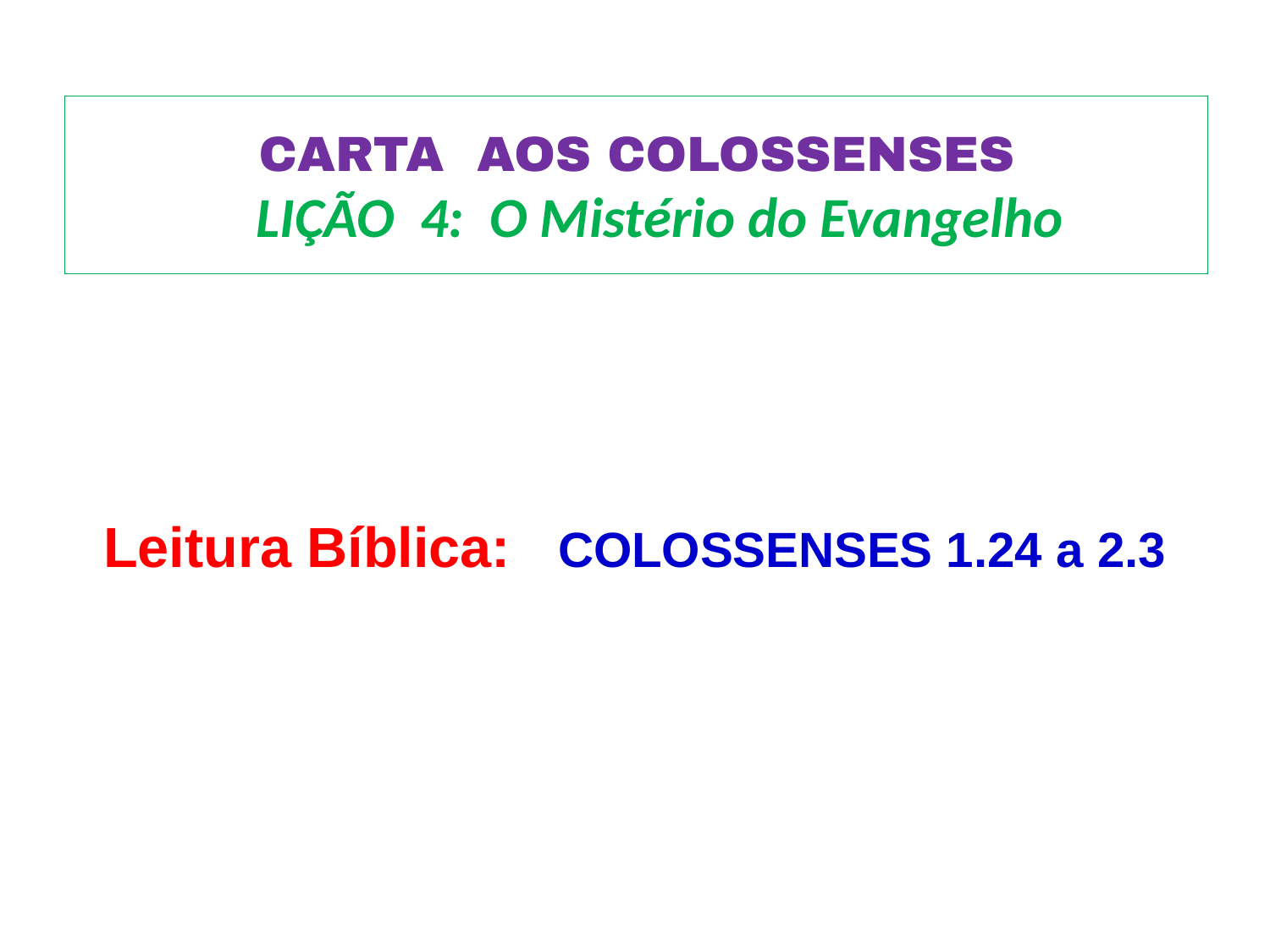

# CARTA  AOS COLOSSENSES LIÇÃO  4:  O Mistério do Evangelho

Leitura Bíblica:   COLOSSENSES 1.24 a 2.3